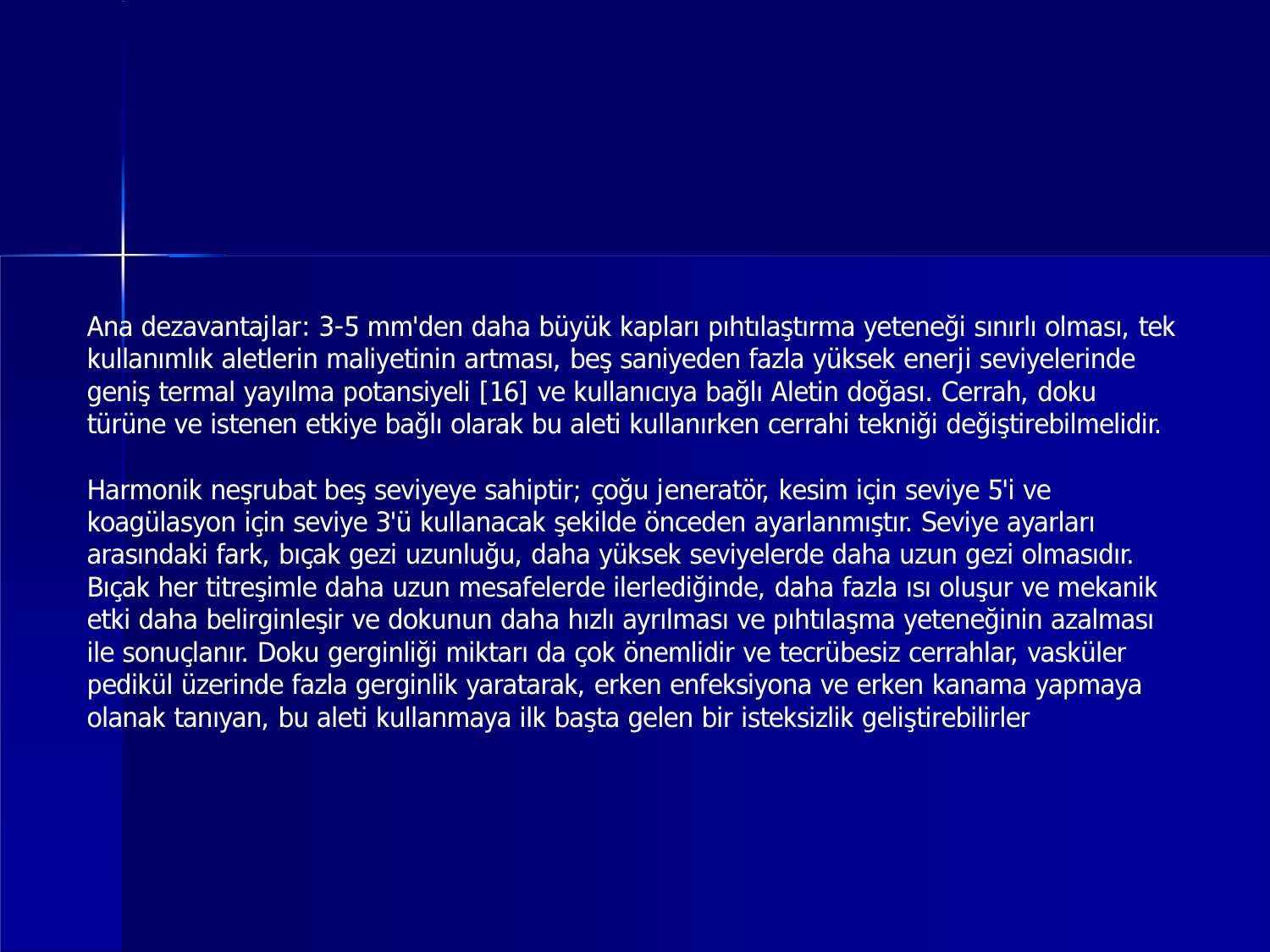

Ana dezavantajlar: 3-5 mm'den daha büyük kapları pıhtılaştırma yeteneği sınırlı olması, tek kullanımlık aletlerin maliyetinin artması, beş saniyeden fazla yüksek enerji seviyelerinde geniş termal yayılma potansiyeli [16] ve kullanıcıya bağlı Aletin doğası. Cerrah, doku türüne ve istenen etkiye bağlı olarak bu aleti kullanırken cerrahi tekniği değiştirebilmelidir.

Harmonik neşrubat beş seviyeye sahiptir; çoğu jeneratör, kesim için seviye 5'i ve koagülasyon için seviye 3'ü kullanacak şekilde önceden ayarlanmıştır. Seviye ayarları arasındaki fark, bıçak gezi uzunluğu, daha yüksek seviyelerde daha uzun gezi olmasıdır. Bıçak her titreşimle daha uzun mesafelerde ilerlediğinde, daha fazla ısı oluşur ve mekanik etki daha belirginleşir ve dokunun daha hızlı ayrılması ve pıhtılaşma yeteneğinin azalması ile sonuçlanır. Doku gerginliği miktarı da çok önemlidir ve tecrübesiz cerrahlar, vasküler pedikül üzerinde fazla gerginlik yaratarak, erken enfeksiyona ve erken kanama yapmaya olanak tanıyan, bu aleti kullanmaya ilk başta gelen bir isteksizlik geliştirebilirler